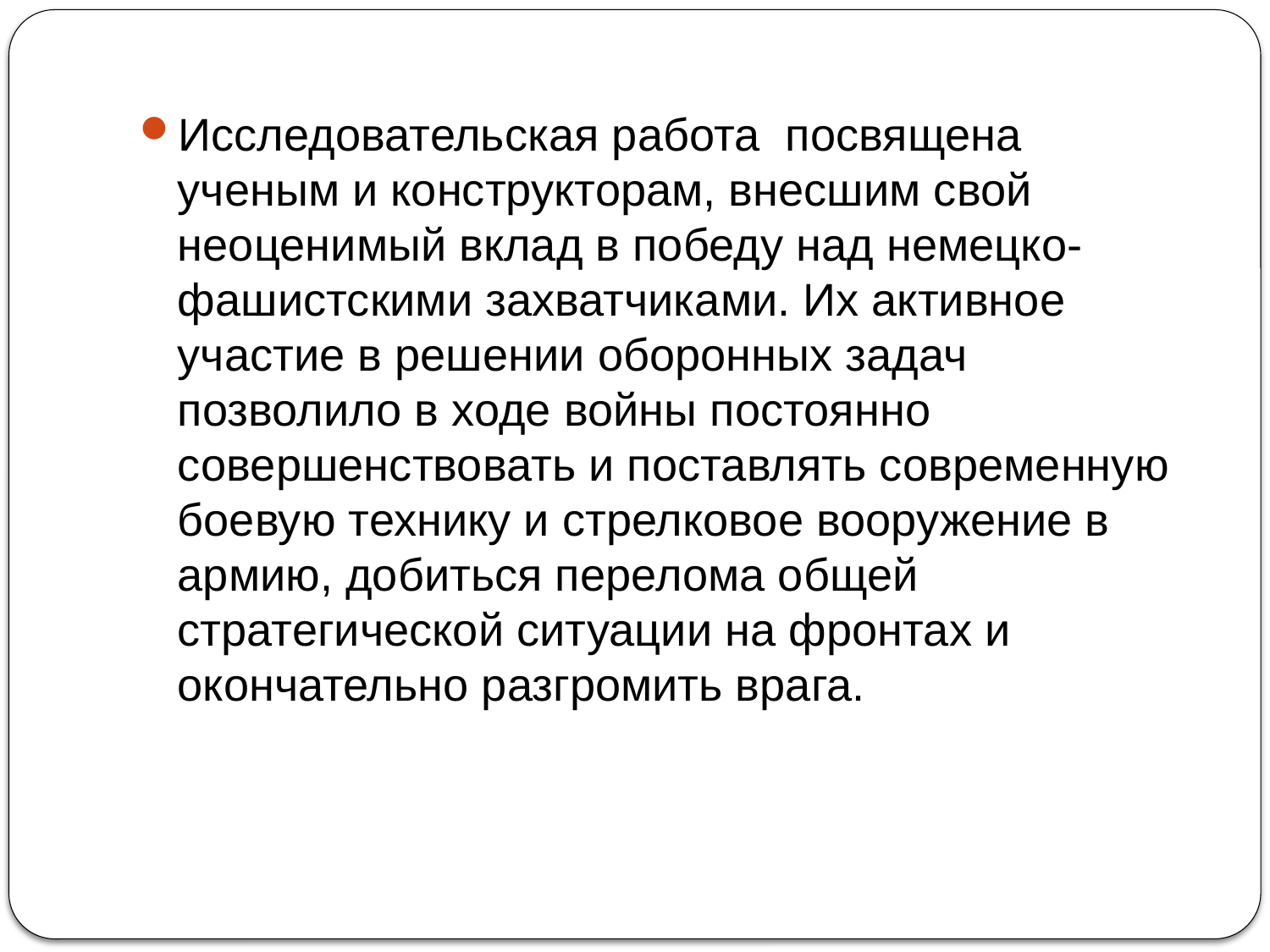

Исследовательская работа  посвящена ученым и конструкторам, внесшим свой  неоценимый вклад в победу над немецко-фашистскими захватчиками. Их активное участие в решении оборонных задач позволило в ходе войны постоянно совершенствовать и поставлять современную боевую технику и стрелковое вооружение в армию, добиться перелома общей стратегической ситуации на фронтах и окончательно разгромить врага.